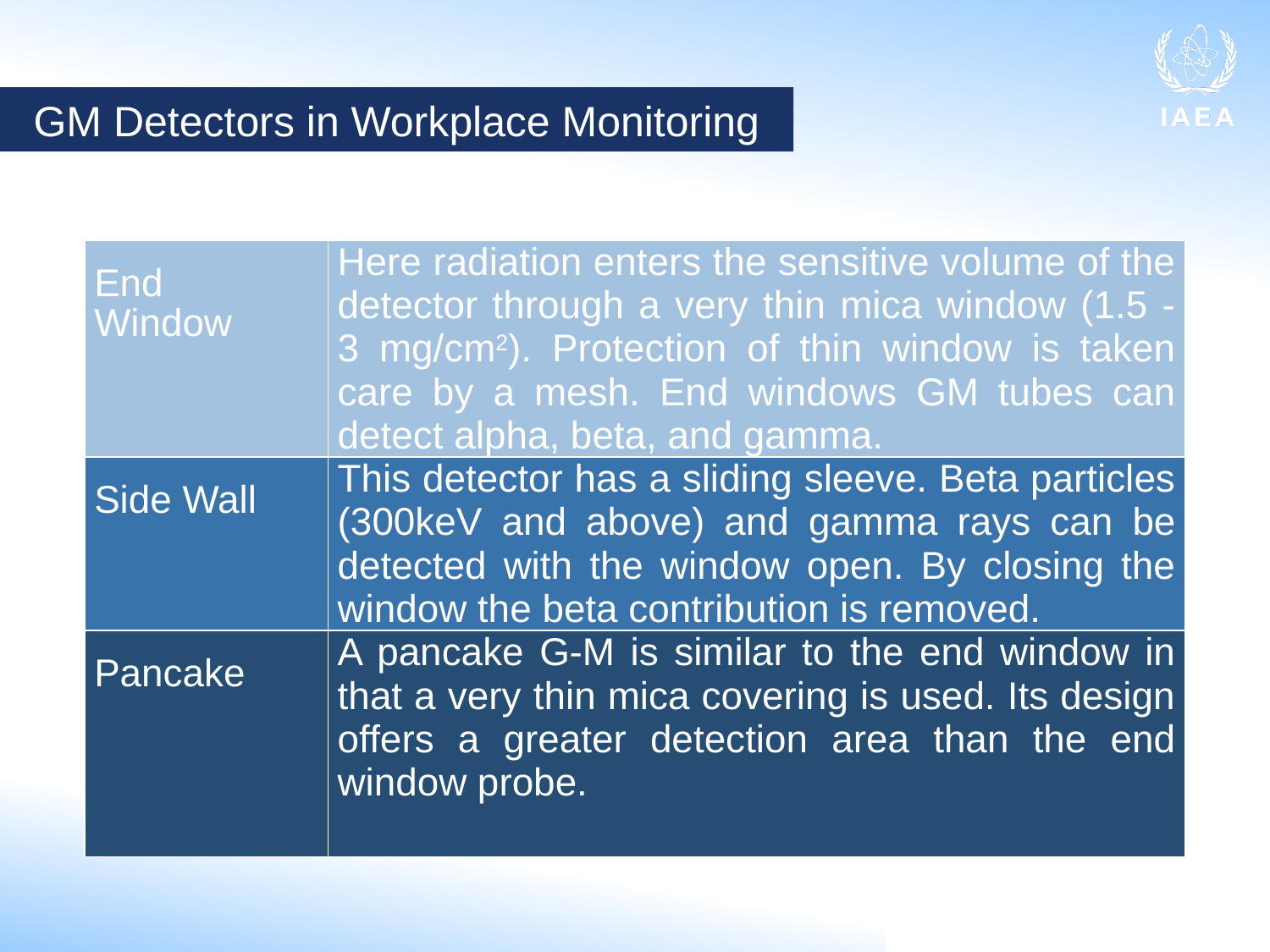

GM Detectors in Workplace Monitoring
| End Window | Here radiation enters the sensitive volume of the detector through a very thin mica window (1.5 - 3 mg/cm2). Protection of thin window is taken care by a mesh. End windows GM tubes can detect alpha, beta, and gamma. |
| --- | --- |
| Side Wall | This detector has a sliding sleeve. Beta particles (300keV and above) and gamma rays can be detected with the window open. By closing the window the beta contribution is removed. |
| Pancake | A pancake G-M is similar to the end window in that a very thin mica covering is used. Its design offers a greater detection area than the end window probe. |